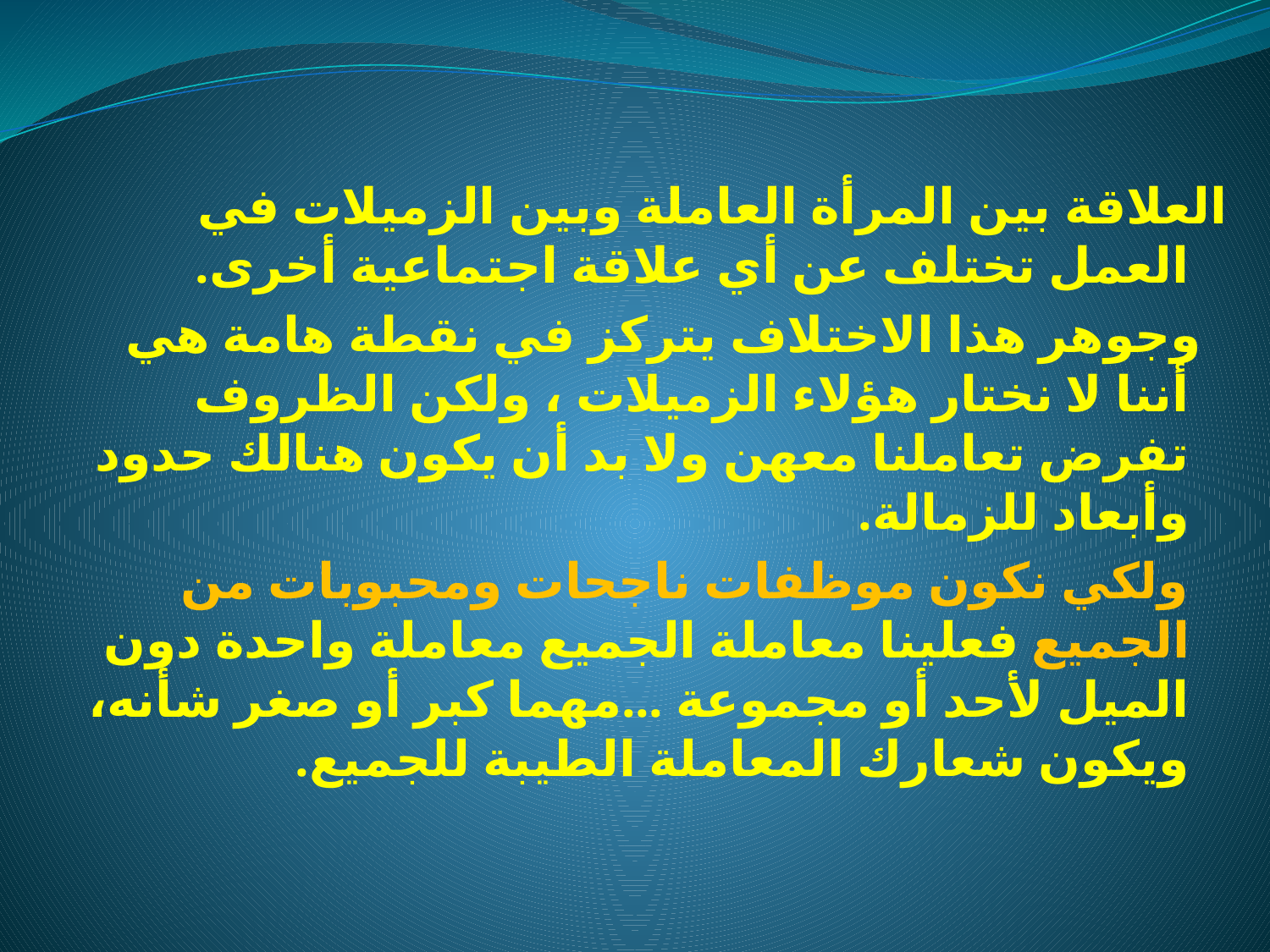

العلاقة بين المرأة العاملة وبين الزميلات في العمل تختلف عن أي علاقة اجتماعية أخرى.
  وجوهر هذا الاختلاف يتركز في نقطة هامة هي أننا لا نختار هؤلاء الزميلات ، ولكن الظروف تفرض تعاملنا معهن ولا بد أن يكون هنالك حدود وأبعاد للزمالة.
   ولكي نكون موظفات ناجحات ومحبوبات من الجميع فعلينا معاملة الجميع معاملة واحدة دون الميل لأحد أو مجموعة ...مهما كبر أو صغر شأنه، ويكون شعارك المعاملة الطيبة للجميع.